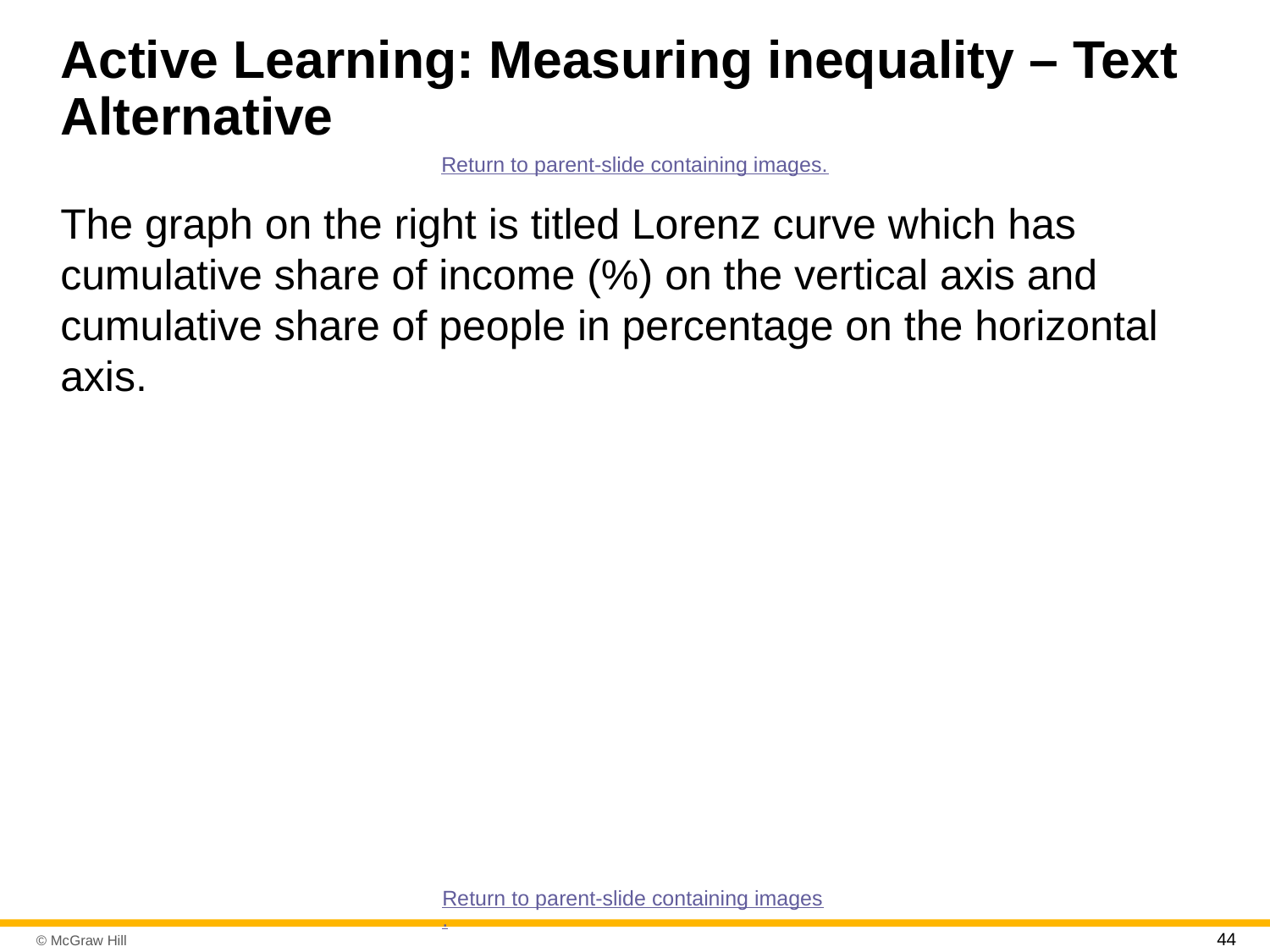

# Active Learning: Measuring inequality – Text Alternative
Return to parent-slide containing images.
The graph on the right is titled Lorenz curve which has cumulative share of income (%) on the vertical axis and cumulative share of people in percentage on the horizontal axis.
Return to parent-slide containing images.